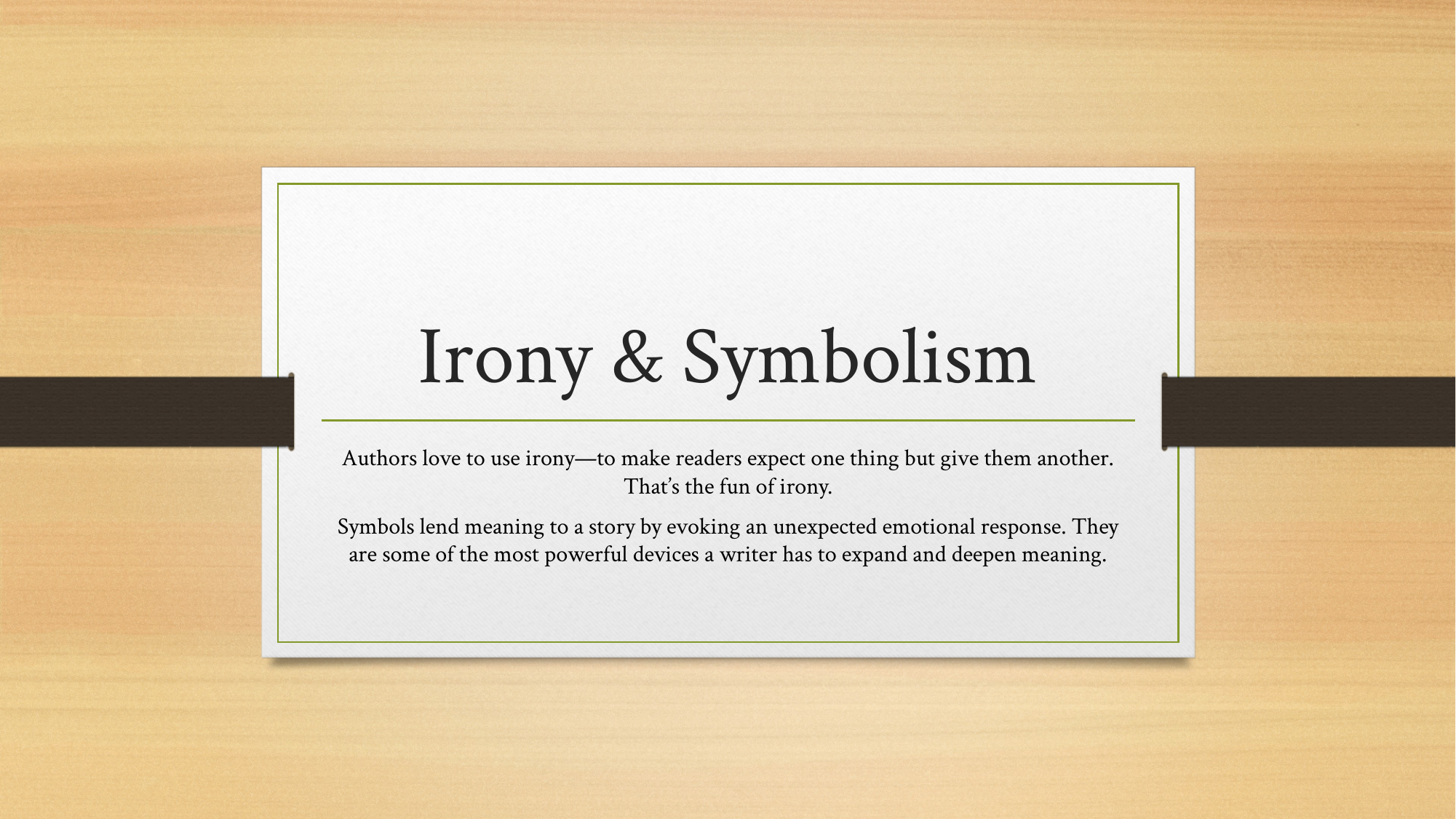

# Irony & Symbolism
Authors love to use irony—to make readers expect one thing but give them another. That’s the fun of irony.
Symbols lend meaning to a story by evoking an unexpected emotional response. They are some of the most powerful devices a writer has to expand and deepen meaning.